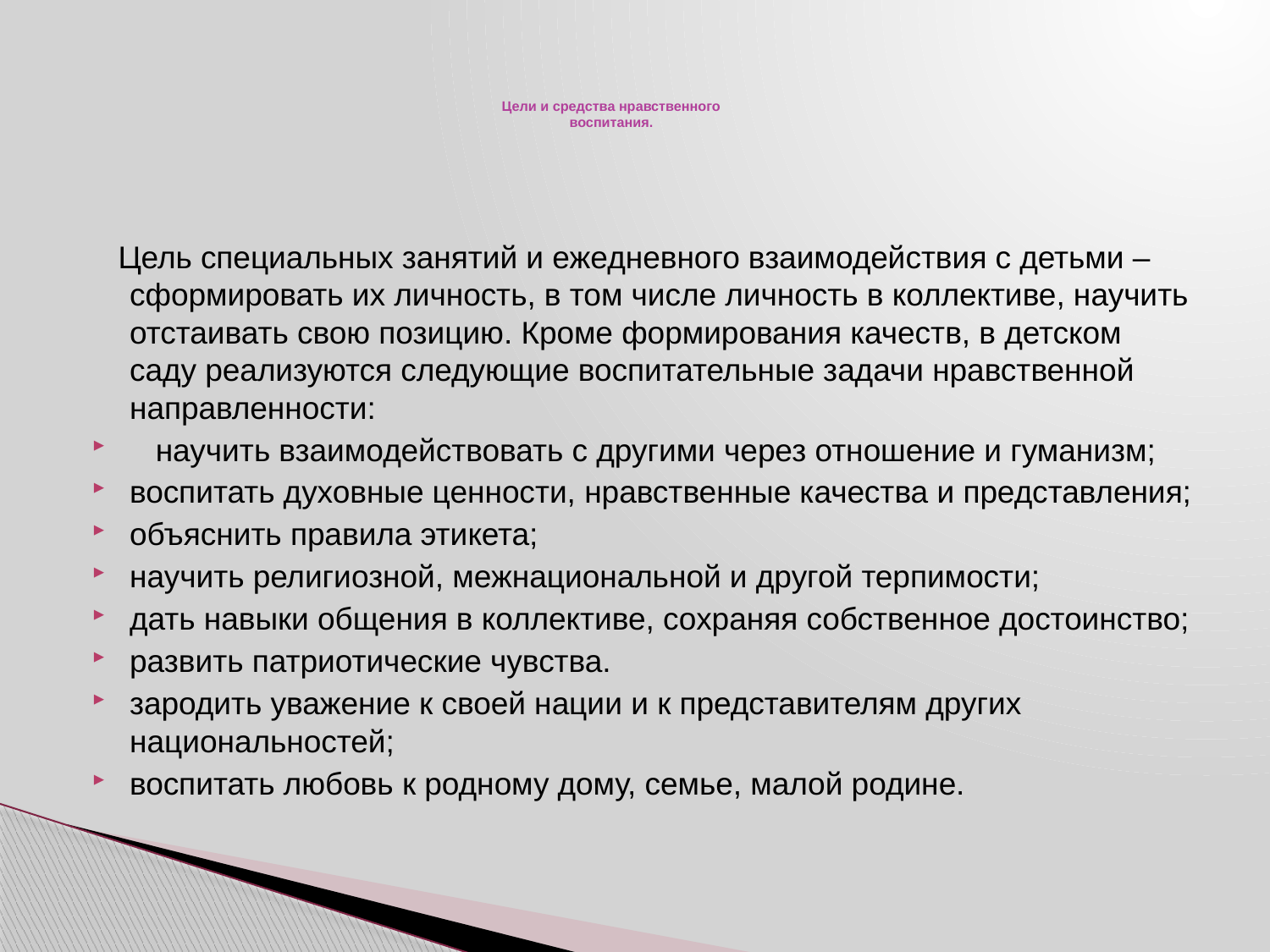

# Цели и средства нравственного воспитания.

   Цель специальных занятий и ежедневного взаимодействия с детьми – сформировать их личность, в том числе личность в коллективе, научить отстаивать свою позицию. Кроме формирования качеств, в детском саду реализуются следующие воспитательные задачи нравственной направленности:
   научить взаимодействовать с другими через отношение и гуманизм;
воспитать духовные ценности, нравственные качества и представления;
объяснить правила этикета;
научить религиозной, межнациональной и другой терпимости;
дать навыки общения в коллективе, сохраняя собственное достоинство;
развить патриотические чувства.
зародить уважение к своей нации и к представителям других национальностей;
воспитать любовь к родному дому, семье, малой родине.